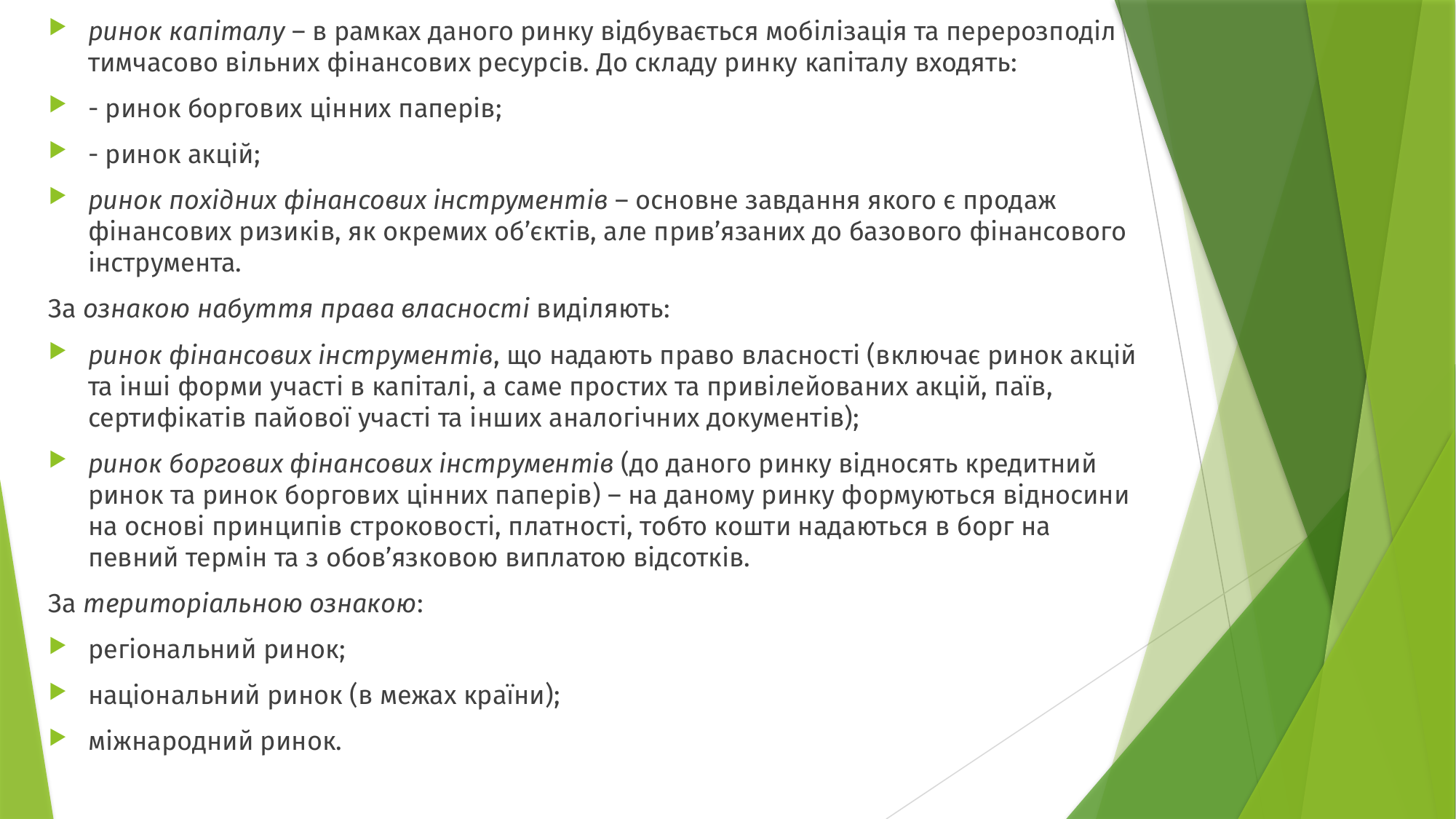

ринок капіталу – в рамках даного ринку відбувається мобілізація та перерозподіл тимчасово вільних фінансових ресурсів. До складу ринку капіталу входять:
- ринок боргових цінних паперів;
- ринок акцій;
ринок похідних фінансових інструментів – основне завдання якого є продаж фінансових ризиків, як окремих об’єктів, але прив’язаних до базового фінансового інструмента.
За ознакою набуття права власності виділяють:
ринок фінансових інструментів, що надають право власності (включає ринок акцій та інші форми участі в капіталі, а саме простих та привілейованих акцій, паїв, сертифікатів пайової участі та інших аналогічних документів);
ринок боргових фінансових інструментів (до даного ринку відносять кредитний ринок та ринок боргових цінних паперів) – на даному ринку формуються відносини на основі принципів строковості, платності, тобто кошти надаються в борг на певний термін та з обов’язковою виплатою відсотків.
За територіальною ознакою:
регіональний ринок;
національний ринок (в межах країни);
міжнародний ринок.